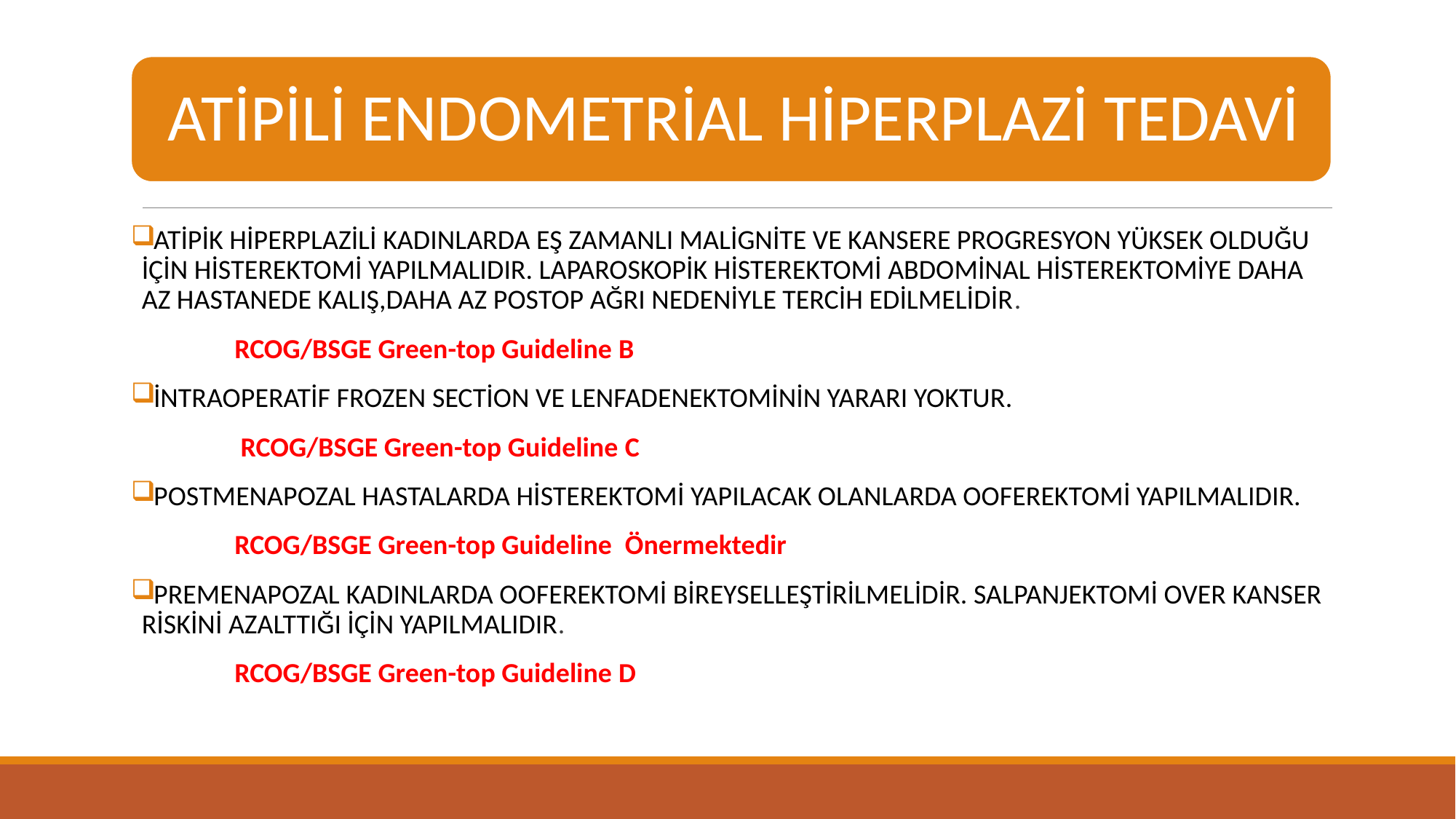

ATİPİLİ ENDOMETRİAL HİPERPLAZİ TEDAVİ
ATİPİK HİPERPLAZİLİ KADINLARDA EŞ ZAMANLI MALİGNİTE VE KANSERE PROGRESYON YÜKSEK OLDUĞU İÇİN HİSTEREKTOMİ YAPILMALIDIR. LAPAROSKOPİK HİSTEREKTOMİ ABDOMİNAL HİSTEREKTOMİYE DAHA AZ HASTANEDE KALIŞ,DAHA AZ POSTOP AĞRI NEDENİYLE TERCİH EDİLMELİDİR.
               RCOG/BSGE Green-top Guideline B
İNTRAOPERATİF FROZEN SECTİON VE LENFADENEKTOMİNİN YARARI YOKTUR.
                RCOG/BSGE Green-top Guideline C
POSTMENAPOZAL HASTALARDA HİSTEREKTOMİ YAPILACAK OLANLARDA OOFEREKTOMİ YAPILMALIDIR.
               RCOG/BSGE Green-top Guideline  Önermektedir
PREMENAPOZAL KADINLARDA OOFEREKTOMİ BİREYSELLEŞTİRİLMELİDİR. SALPANJEKTOMİ OVER KANSER RİSKİNİ AZALTTIĞI İÇİN YAPILMALIDIR.
               RCOG/BSGE Green-top Guideline D